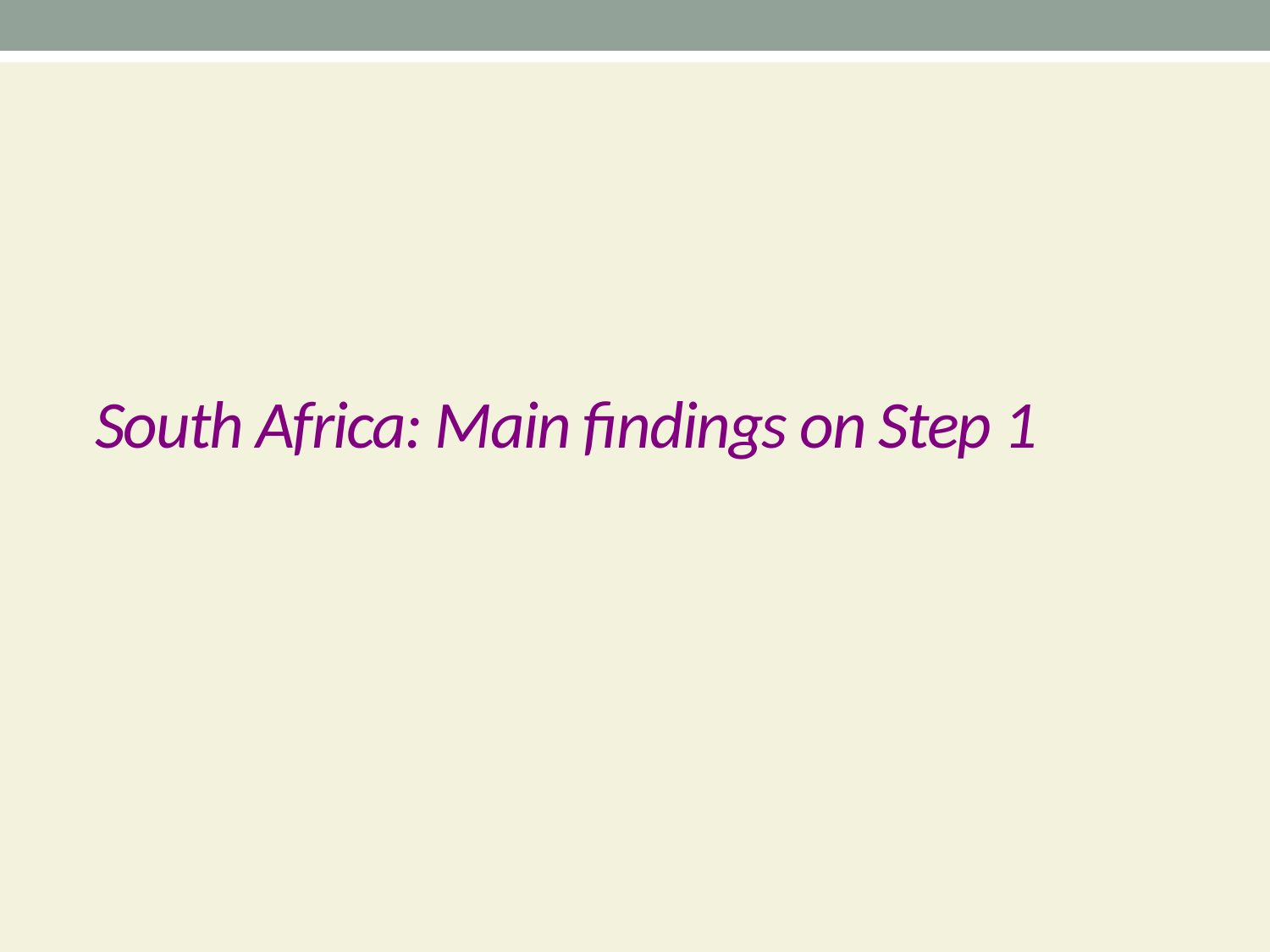

# South Africa: Main findings on Step 1